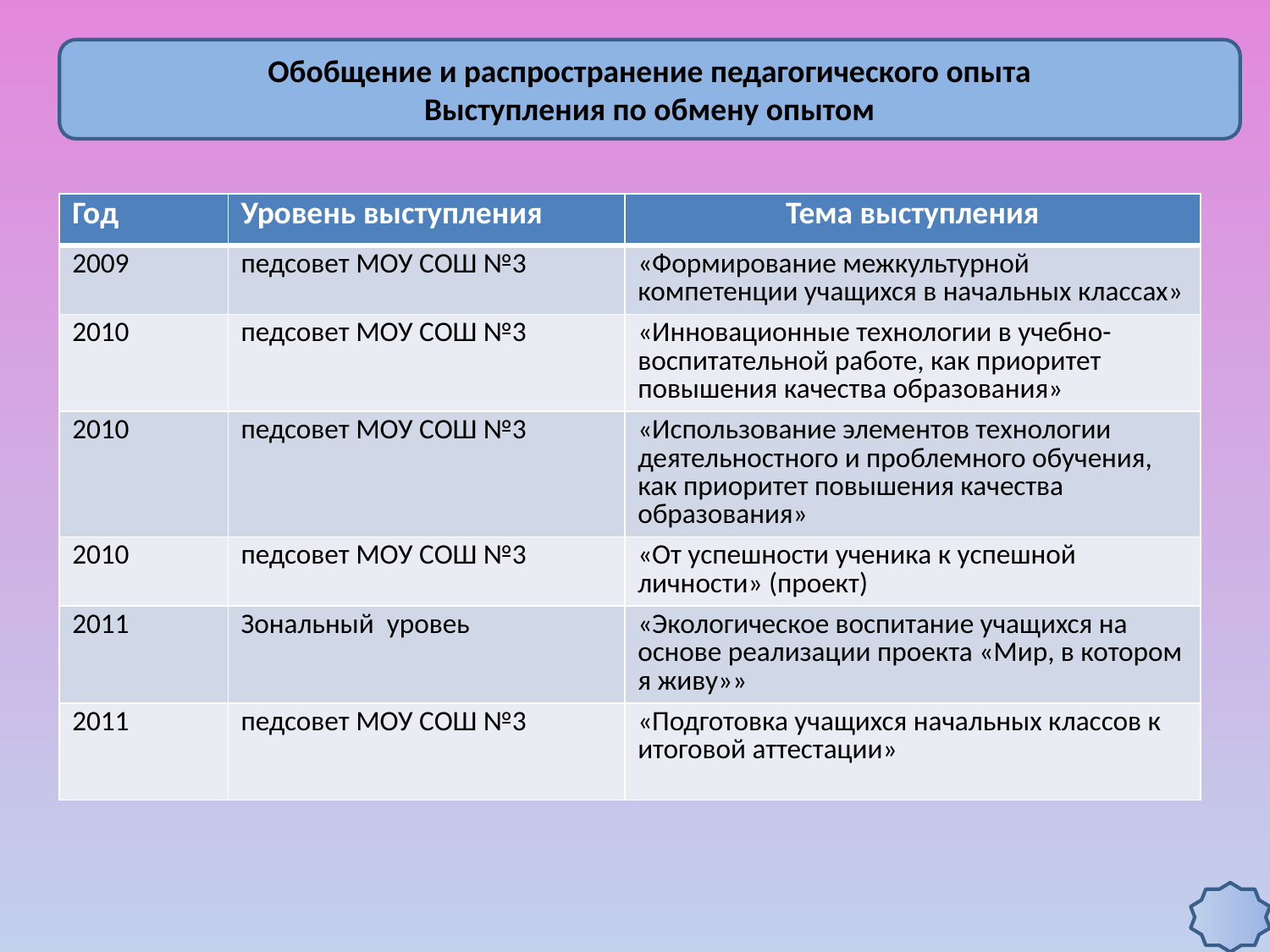

Обобщение и распространение педагогического опыта
Выступления по обмену опытом
| Год | Уровень выступления | Тема выступления |
| --- | --- | --- |
| 2009 | педсовет МОУ СОШ №3 | «Формирование межкультурной компетенции учащихся в начальных классах» |
| 2010 | педсовет МОУ СОШ №3 | «Инновационные технологии в учебно-воспитательной работе, как приоритет повышения качества образования» |
| 2010 | педсовет МОУ СОШ №3 | «Использование элементов технологии деятельностного и проблемного обучения, как приоритет повышения качества образования» |
| 2010 | педсовет МОУ СОШ №3 | «От успешности ученика к успешной личности» (проект) |
| 2011 | Зональный уровеь | «Экологическое воспитание учащихся на основе реализации проекта «Мир, в котором я живу»» |
| 2011 | педсовет МОУ СОШ №3 | «Подготовка учащихся начальных классов к итоговой аттестации» |